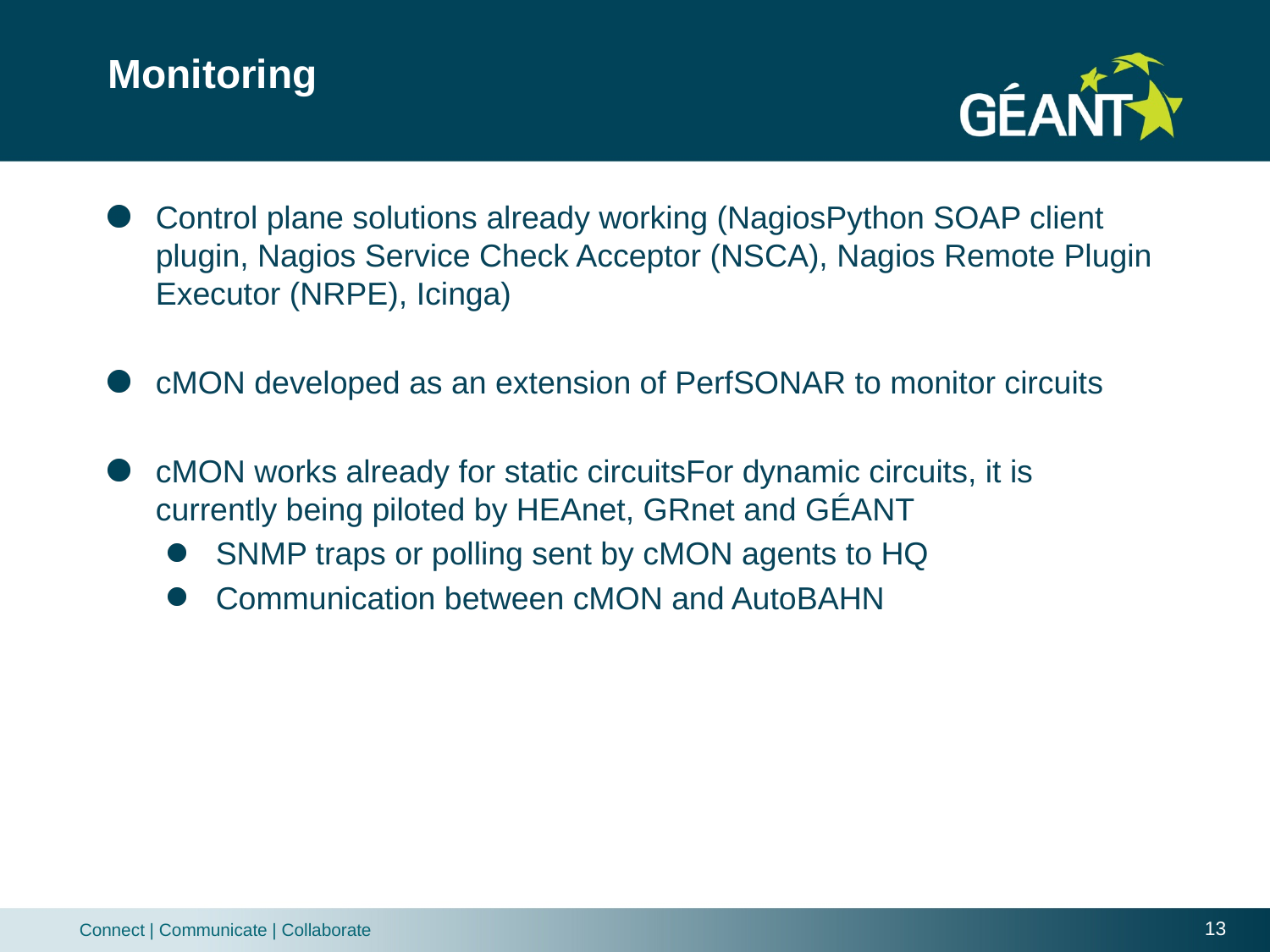

# Monitoring
Control plane solutions already working (NagiosPython SOAP client plugin, Nagios Service Check Acceptor (NSCA), Nagios Remote Plugin Executor (NRPE), Icinga)

cMON developed as an extension of PerfSONAR to monitor circuits

cMON works already for static circuitsFor dynamic circuits, it is currently being piloted by HEAnet, GRnet and GÉANT
SNMP traps or polling sent by cMON agents to HQ
Communication between cMON and AutoBAHN